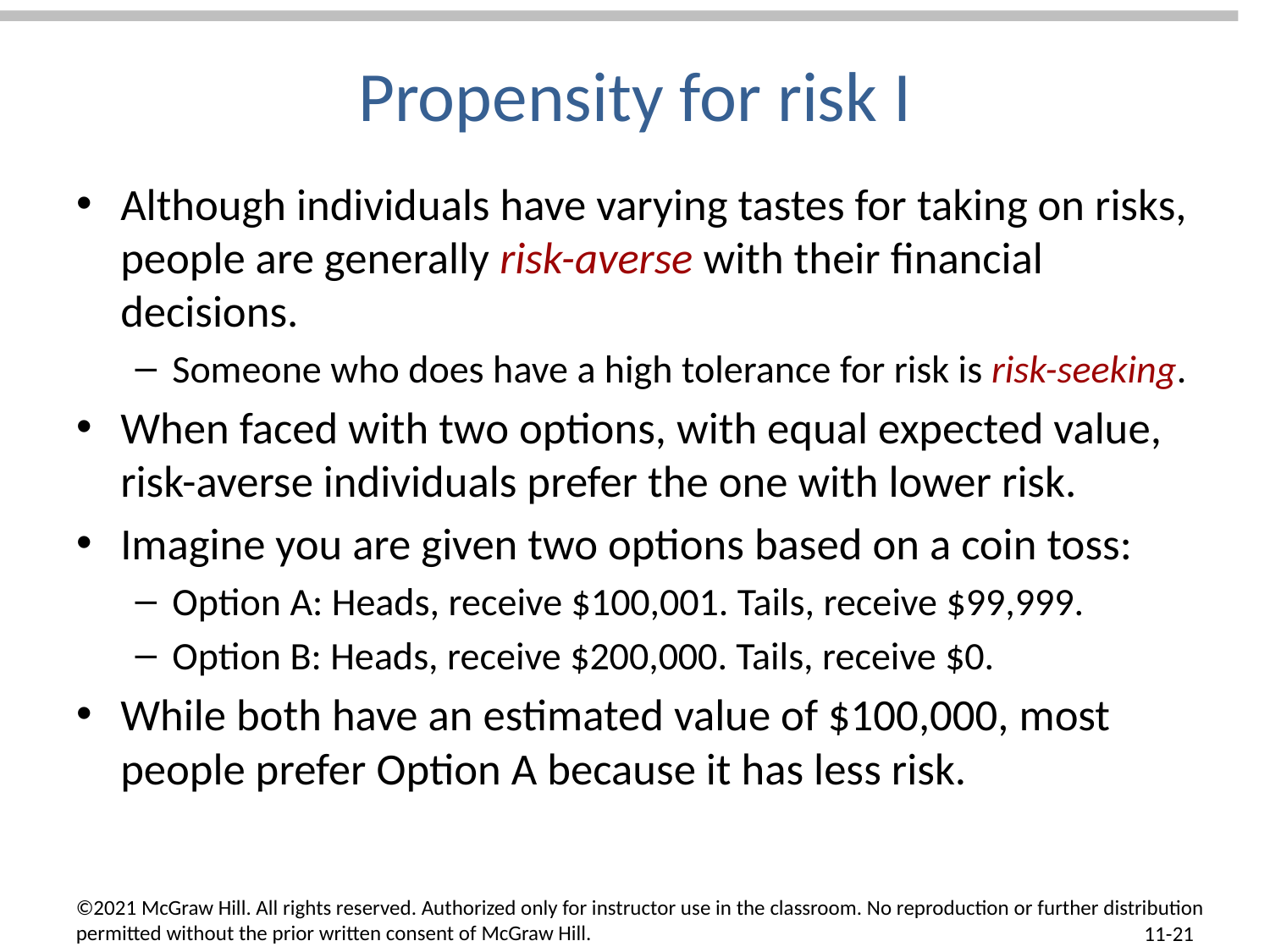

# Propensity for risk I
Although individuals have varying tastes for taking on risks, people are generally risk-averse with their financial decisions.
Someone who does have a high tolerance for risk is risk-seeking.
When faced with two options, with equal expected value, risk-averse individuals prefer the one with lower risk.
Imagine you are given two options based on a coin toss:
Option A: Heads, receive $100,001. Tails, receive $99,999.
Option B: Heads, receive $200,000. Tails, receive $0.
While both have an estimated value of $100,000, most people prefer Option A because it has less risk.